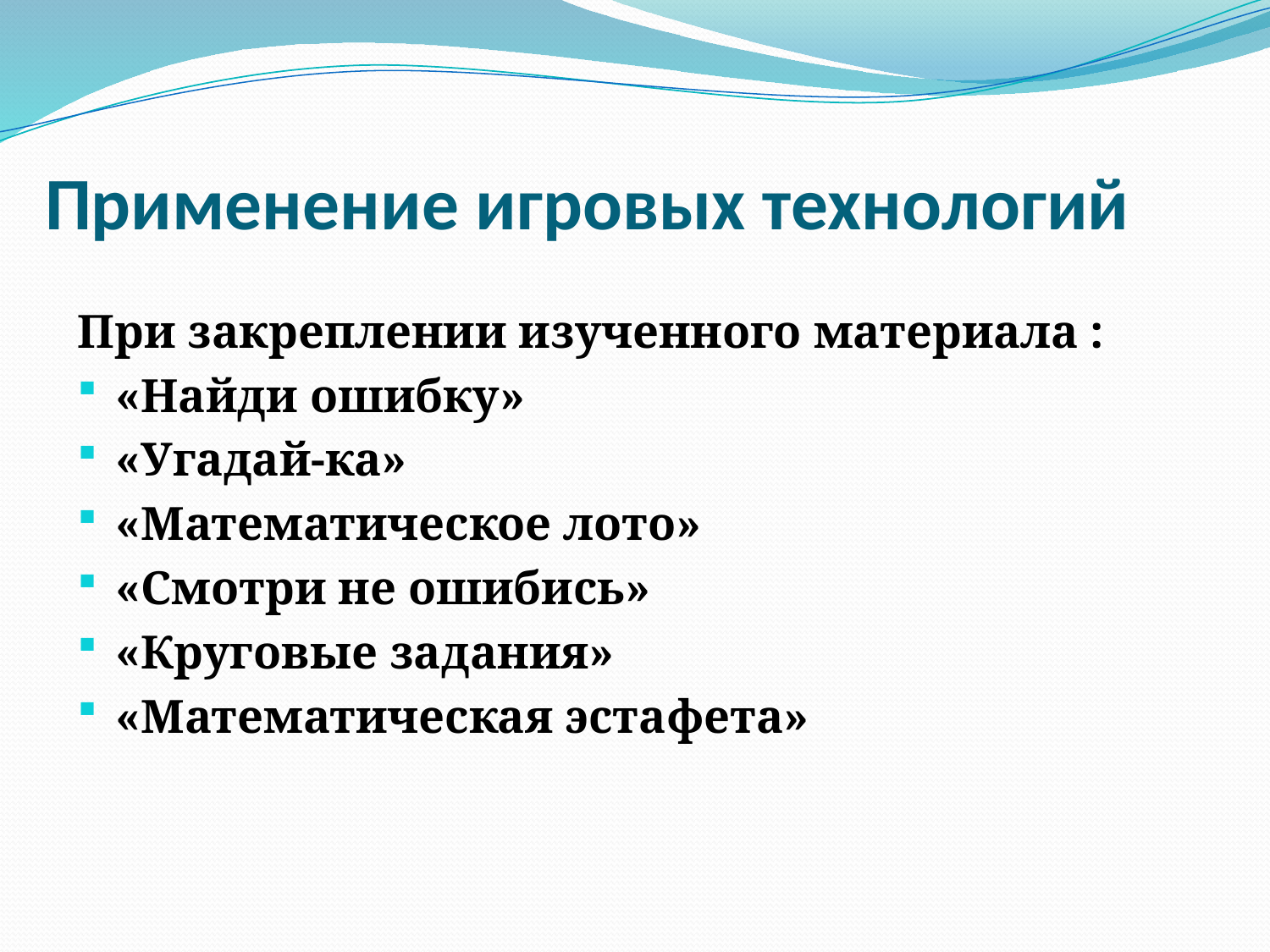

# Применение игровых технологий
При закреплении изученного материала :
«Найди ошибку»
«Угадай-ка»
«Математическое лото»
«Смотри не ошибись»
«Круговые задания»
«Математическая эстафета»